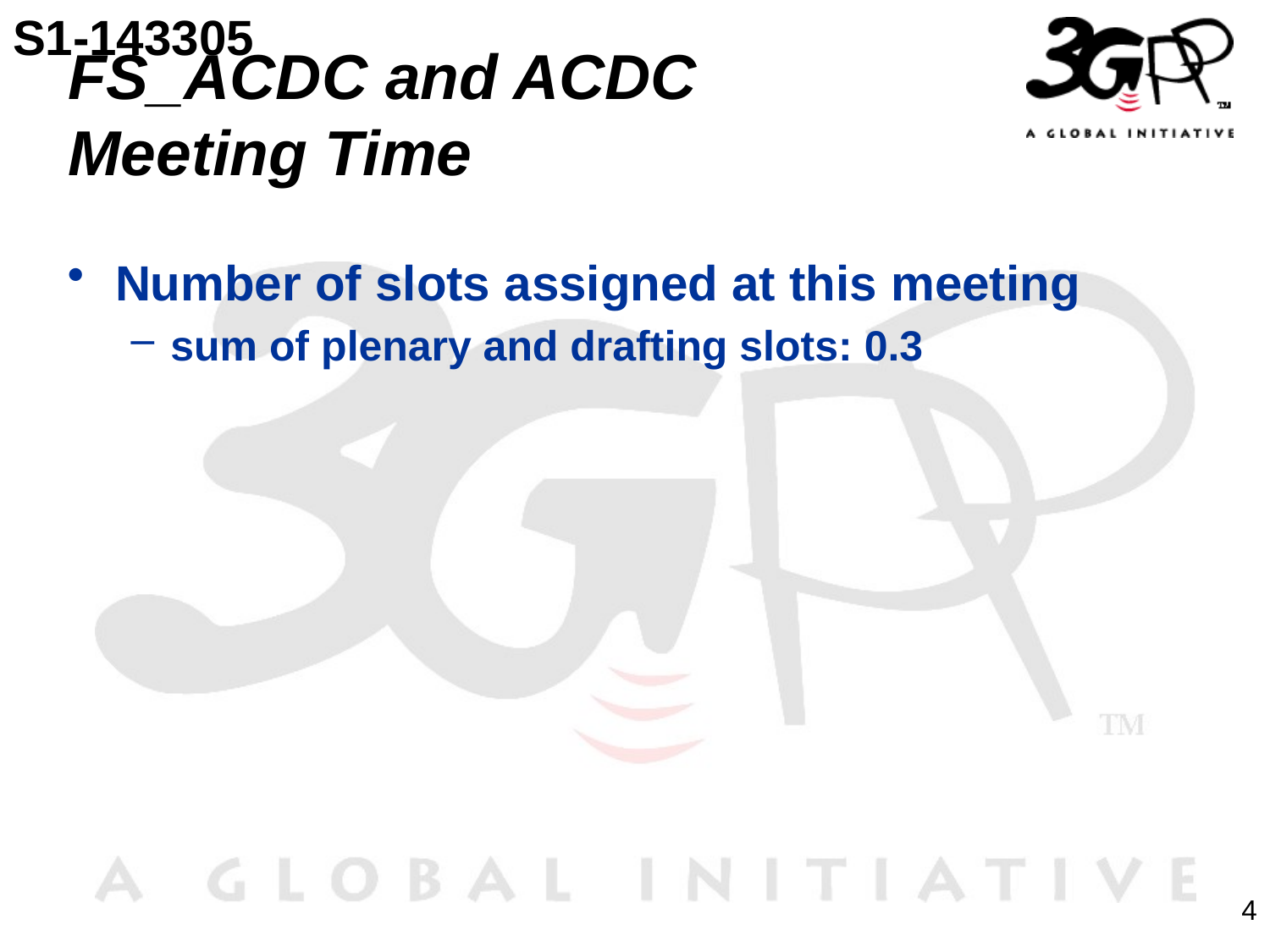

S1-143305
# FS_ACDC and ACDC Meeting Time

Number of slots assigned at this meeting
sum of plenary and drafting slots: 0.3
4